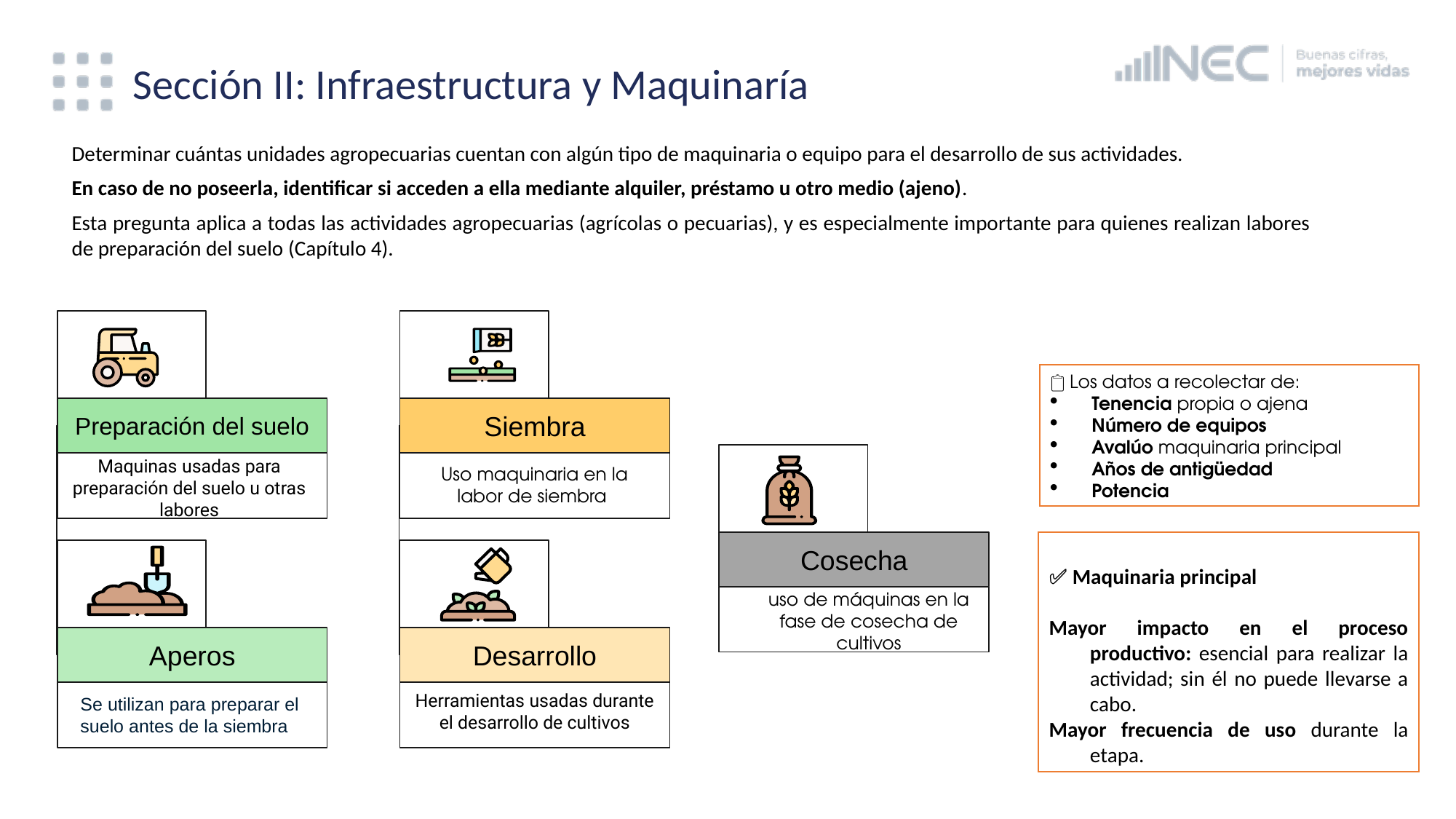

Sección II: Infraestructura y Maquinaría
Determinar cuántas unidades agropecuarias cuentan con algún tipo de maquinaria o equipo para el desarrollo de sus actividades.
En caso de no poseerla, identificar si acceden a ella mediante alquiler, préstamo u otro medio (ajeno).
Esta pregunta aplica a todas las actividades agropecuarias (agrícolas o pecuarias), y es especialmente importante para quienes realizan labores de preparación del suelo (Capítulo 4).

Preparación del suelo

Aperos

Siembra

Desarrollo

📋 Los datos a recolectar de:
Tenencia propia o ajena
Número de equipos
Avalúo maquinaria principal
Años de antigüedad
Potencia

Cosecha

Maquinas usadas para preparación del suelo u otras labores

Uso maquinaria en la labor de siembra

✅ Maquinaria principal

Mayor impacto en el proceso productivo: esencial para realizar la actividad; sin él no puede llevarse a cabo.
Mayor frecuencia de uso durante la etapa.

uso de máquinas en la fase de cosecha de cultivos
Herramientas usadas durante el desarrollo de cultivos
Se utilizan para preparar el suelo antes de la siembra